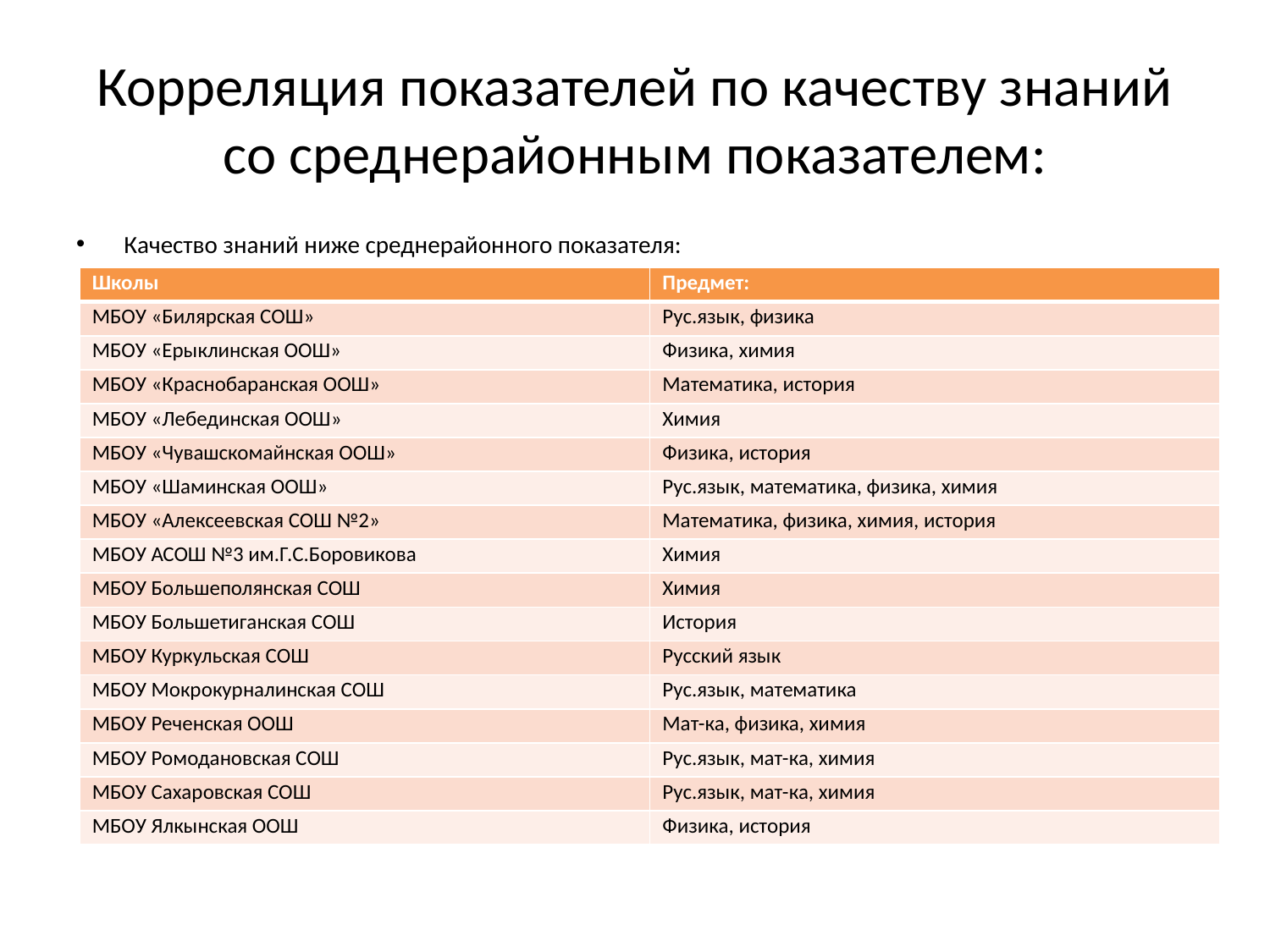

# Корреляция показателей по качеству знаний со среднерайонным показателем:
Качество знаний ниже среднерайонного показателя:

| Школы | Предмет: |
| --- | --- |
| МБОУ «Билярская СОШ» | Рус.язык, физика |
| МБОУ «Ерыклинская ООШ» | Физика, химия |
| МБОУ «Краснобаранская ООШ» | Математика, история |
| МБОУ «Лебединская ООШ» | Химия |
| МБОУ «Чувашскомайнская ООШ» | Физика, история |
| МБОУ «Шаминская ООШ» | Рус.язык, математика, физика, химия |
| МБОУ «Алексеевская СОШ №2» | Математика, физика, химия, история |
| МБОУ АСОШ №3 им.Г.С.Боровикова | Химия |
| МБОУ Большеполянская СОШ | Химия |
| МБОУ Большетиганская СОШ | История |
| МБОУ Куркульская СОШ | Русский язык |
| МБОУ Мокрокурналинская СОШ | Рус.язык, математика |
| МБОУ Реченская ООШ | Мат-ка, физика, химия |
| МБОУ Ромодановская СОШ | Рус.язык, мат-ка, химия |
| МБОУ Сахаровская СОШ | Рус.язык, мат-ка, химия |
| МБОУ Ялкынская ООШ | Физика, история |